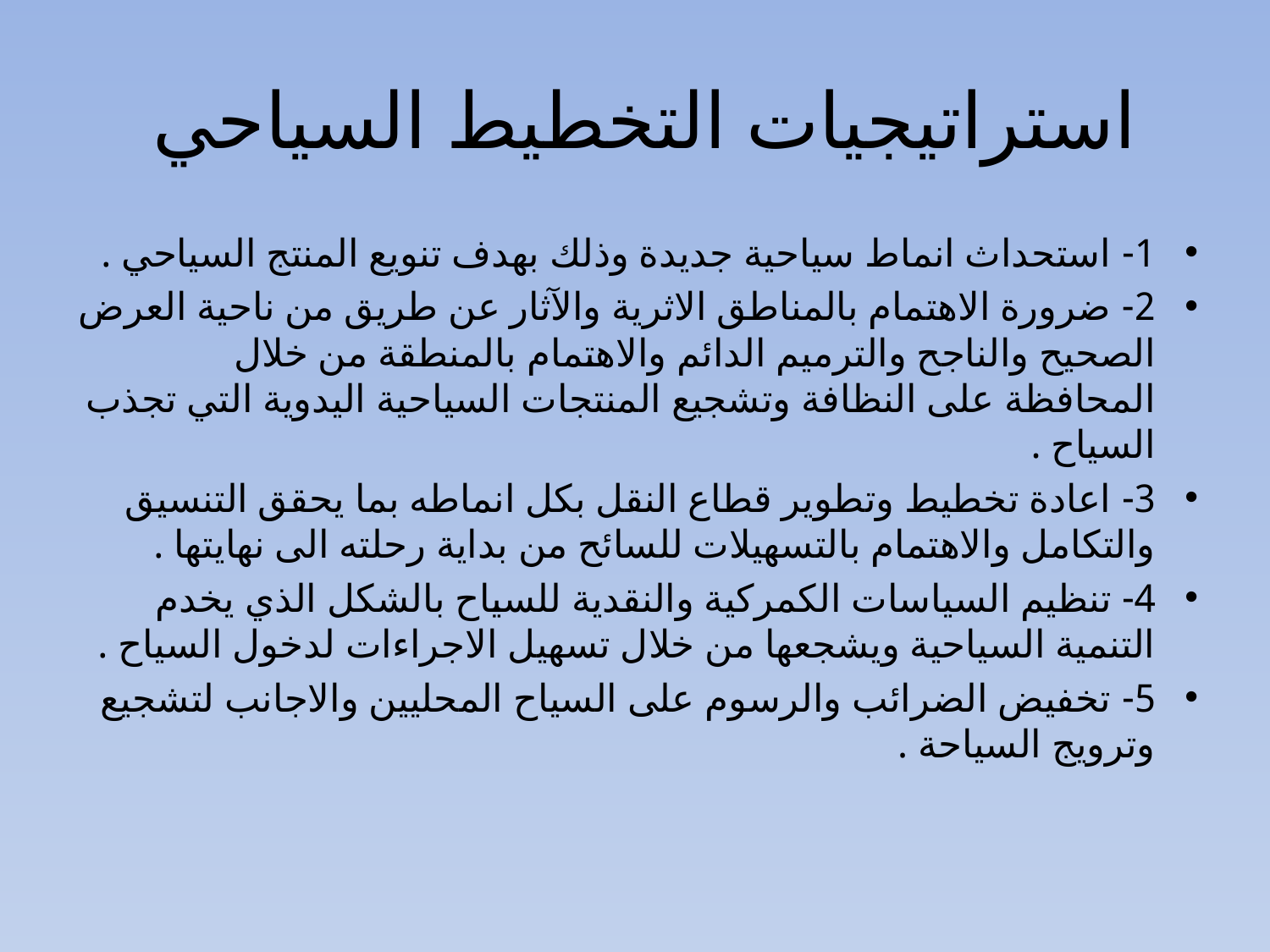

# استراتيجيات التخطيط السياحي
1- استحداث انماط سياحية جديدة وذلك بهدف تنويع المنتج السياحي .
2- ضرورة الاهتمام بالمناطق الاثرية والآثار عن طريق من ناحية العرض الصحيح والناجح والترميم الدائم والاهتمام بالمنطقة من خلال المحافظة على النظافة وتشجيع المنتجات السياحية اليدوية التي تجذب السياح .
3- اعادة تخطيط وتطوير قطاع النقل بكل انماطه بما يحقق التنسيق والتكامل والاهتمام بالتسهيلات للسائح من بداية رحلته الى نهايتها .
4- تنظيم السياسات الكمركية والنقدية للسياح بالشكل الذي يخدم التنمية السياحية ويشجعها من خلال تسهيل الاجراءات لدخول السياح .
5- تخفيض الضرائب والرسوم على السياح المحليين والاجانب لتشجيع وترويج السياحة .